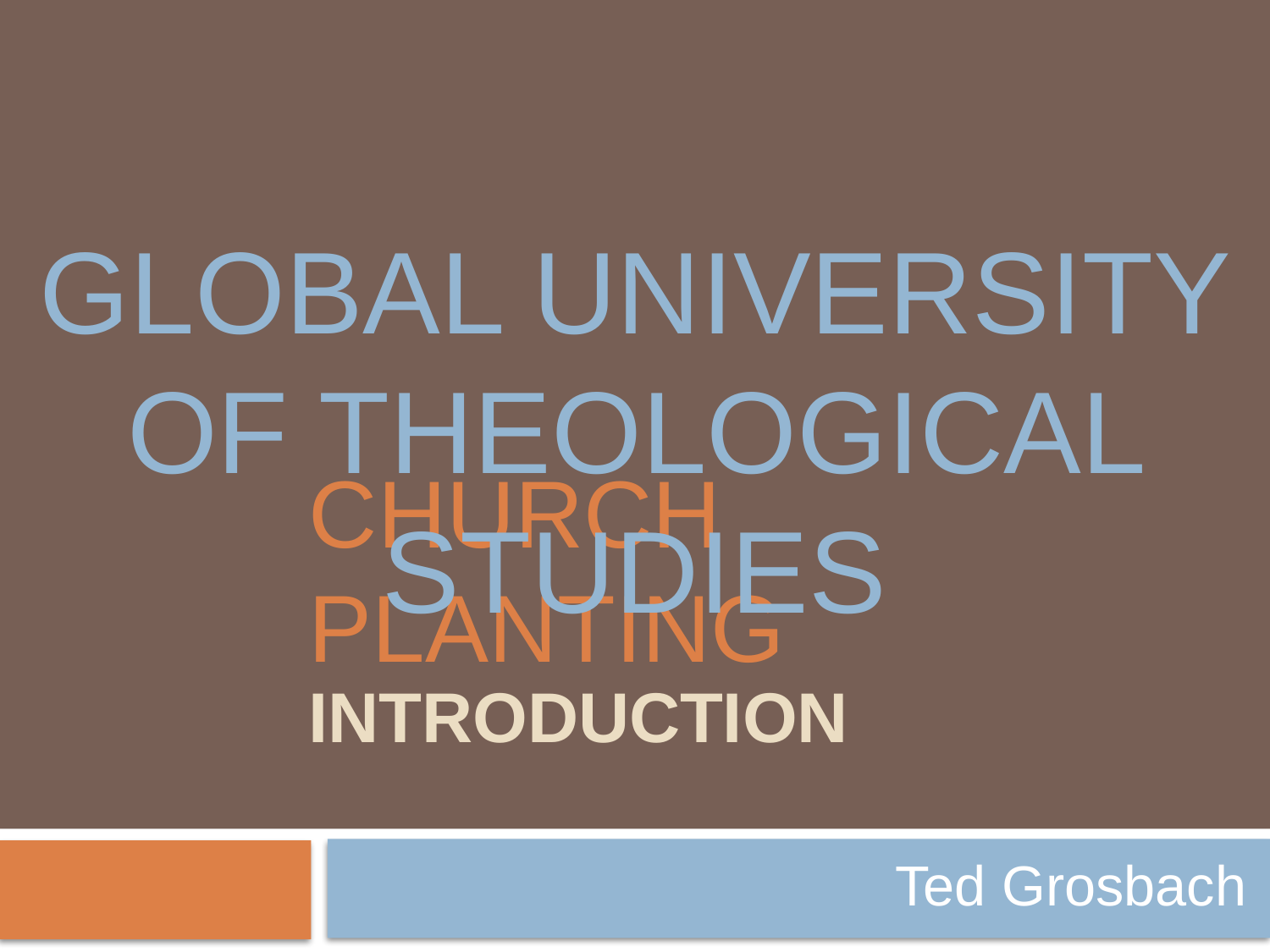

GLOBAL UNIVERSITY OF THEOLOGICAL STUDIES
# Church Planting
Introduction
Ted Grosbach